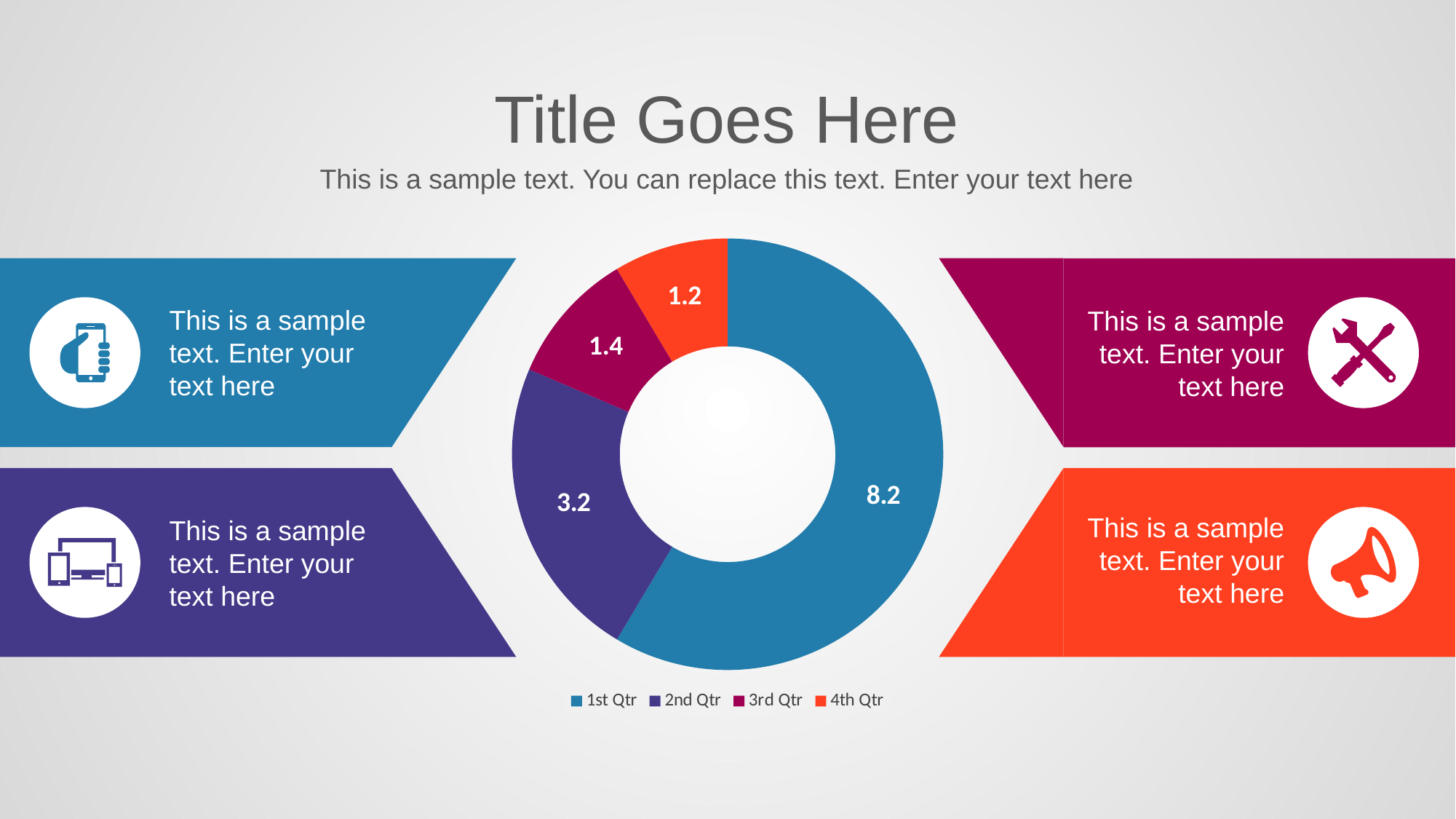

Title Goes Here
This is a sample text. You can replace this text. Enter your text here

### Chart

| Category | Sales |
|---|---|
| 1st Qtr | 8.200000000000001 |
| 2nd Qtr | 3.2 |
| 3rd Qtr | 1.4 |
| 4th Qtr | 1.2 |

This is a sample text. Enter your text here

This is a sample text. Enter your text here

This is a sample text. Enter your text here

This is a sample text. Enter your text here